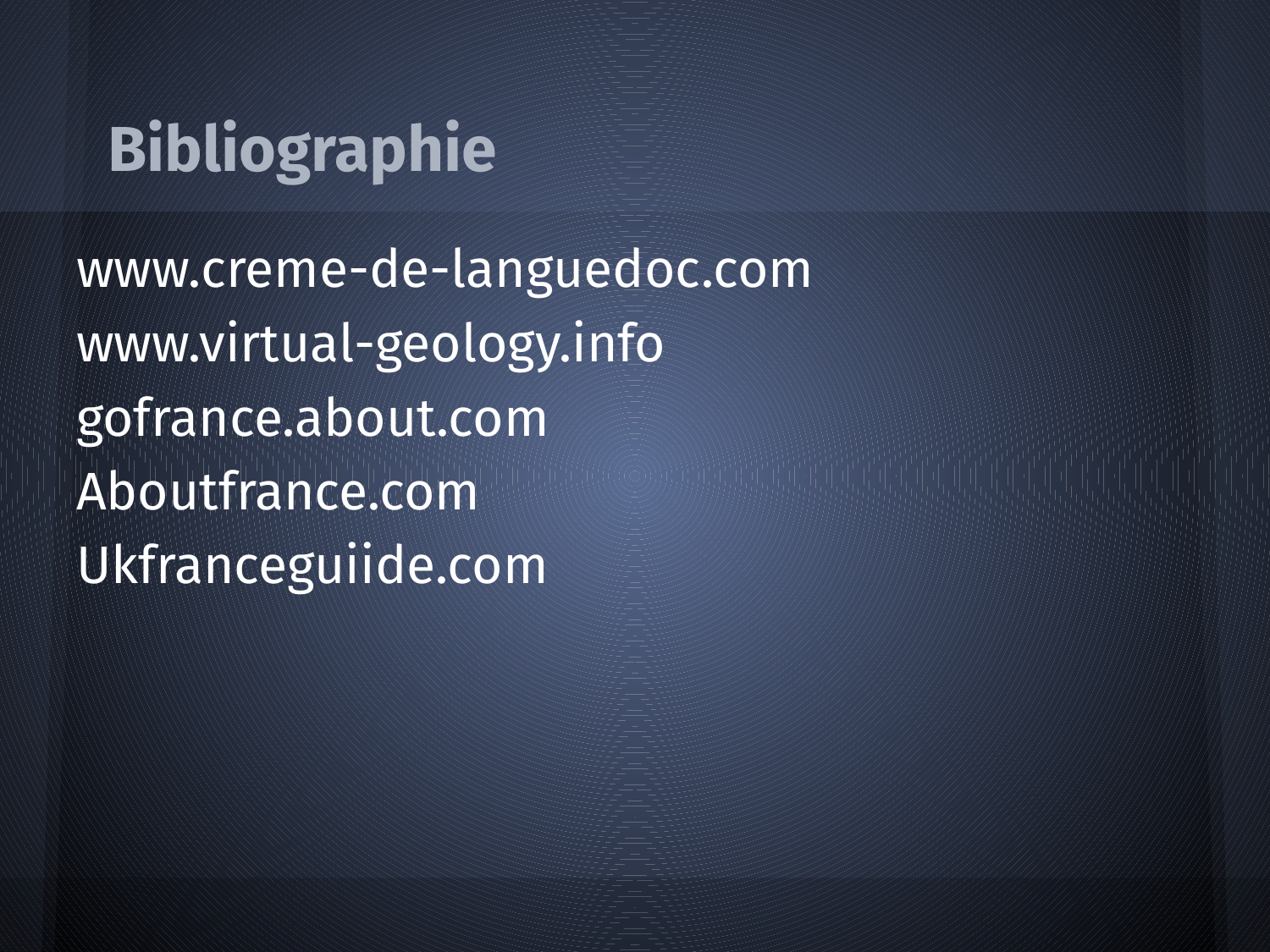

# Bibliographie
www.creme-de-languedoc.com
www.virtual-geology.info
gofrance.about.com
Aboutfrance.com
Ukfranceguiide.com